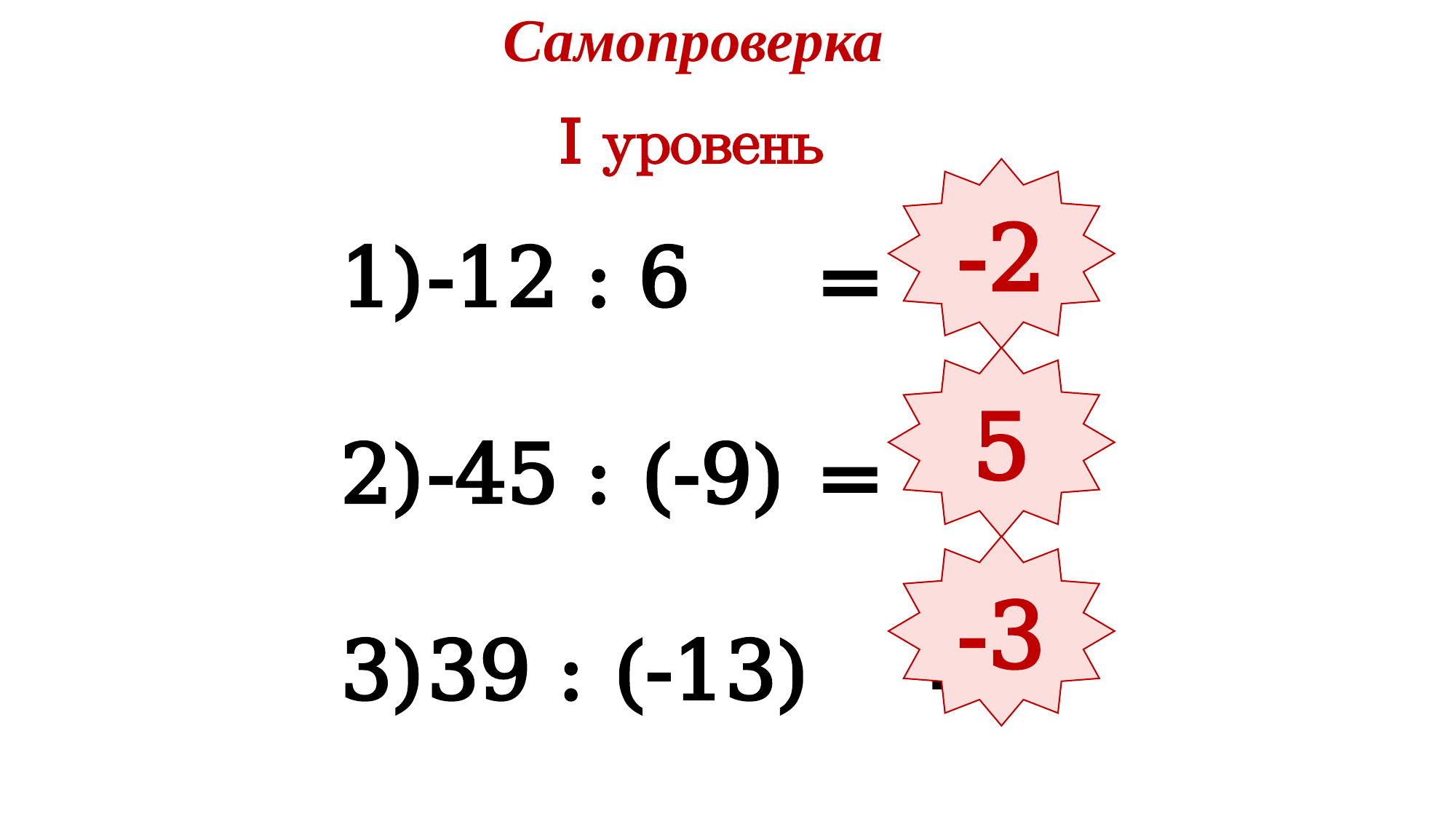

Самопроверка
		I уровень
-12 : 6		=
-45 : (-9) 	=
39 : (-13) 	=
-2
5
-3